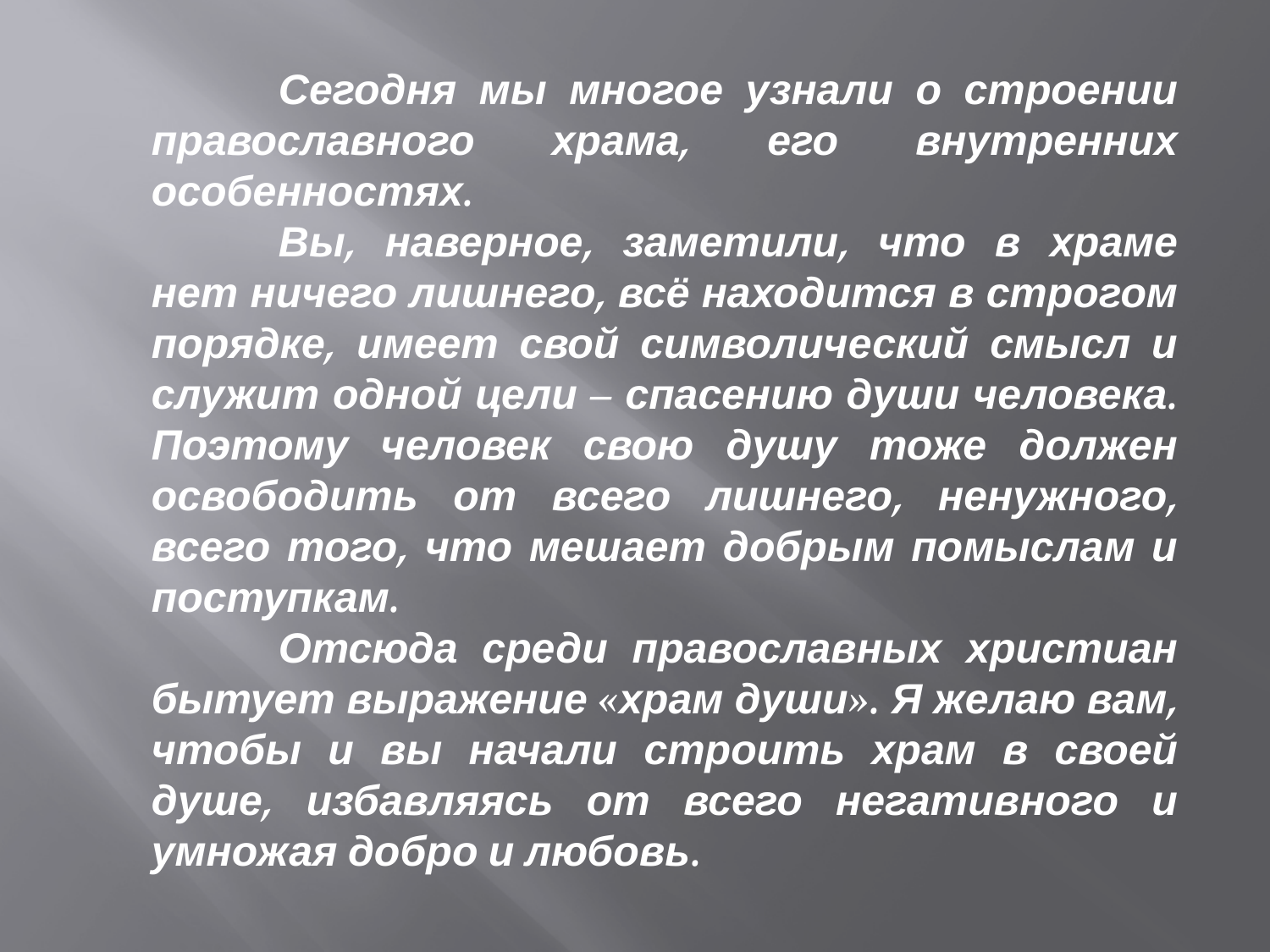

Сегодня мы многое узнали о строении православного храма, его внутренних особенностях.
	Вы, наверное, заметили, что в храме нет ничего лишнего, всё находится в строгом порядке, имеет свой символический смысл и служит одной цели – спасению души человека. Поэтому человек свою душу тоже должен освободить от всего лишнего, ненужного, всего того, что мешает добрым помыслам и поступкам.
	Отсюда среди православных христиан бытует выражение «храм души». Я желаю вам, чтобы и вы начали строить храм в своей душе, избавляясь от всего негативного и умножая добро и любовь.